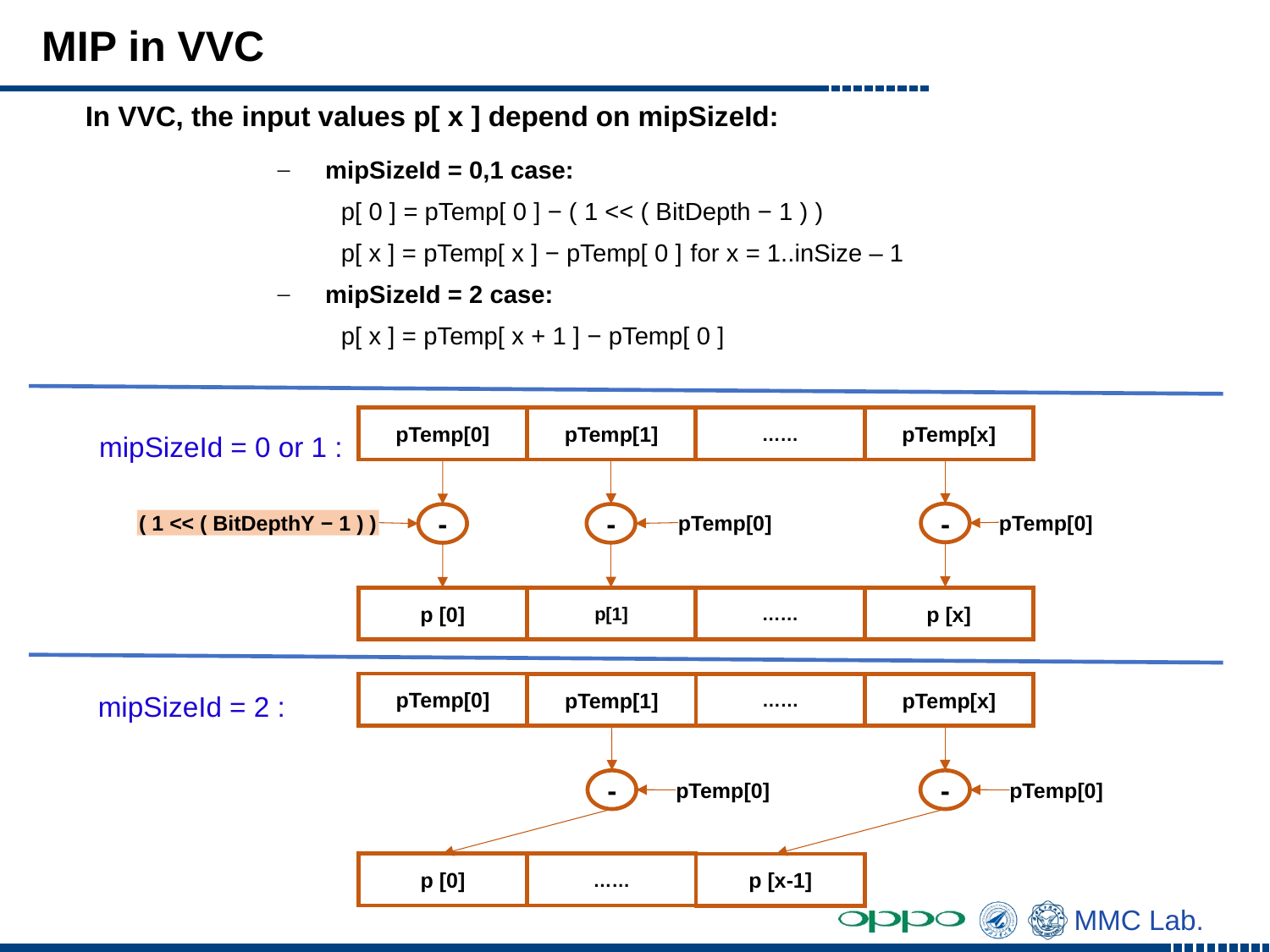

# MIP in VVC
In VVC, the input values p[ x ] depend on mipSizeId:
mipSizeId = 0,1 case:
p[ 0 ] = pTemp[ 0 ] − ( 1 << ( BitDepth − 1 ) )
p[ x ] = pTemp[ x ] − pTemp[ 0 ]	for x = 1..inSize – 1
mipSizeId = 2 case:
p[ x ] = pTemp[ x + 1 ] − pTemp[ 0 ]

mipSizeId = 0 or 1 :
pTemp[0]
pTemp[1]
……
pTemp[x]
-
-
-
pTemp[0]
pTemp[0]
( 1 << ( BitDepthY − 1 ) )
p [0]
p[1]
p [x]
……
mipSizeId = 2 :
pTemp[0]
pTemp[1]
……
pTemp[x]
-
-
pTemp[0]
pTemp[0]
p [0]
……
p [x-1]